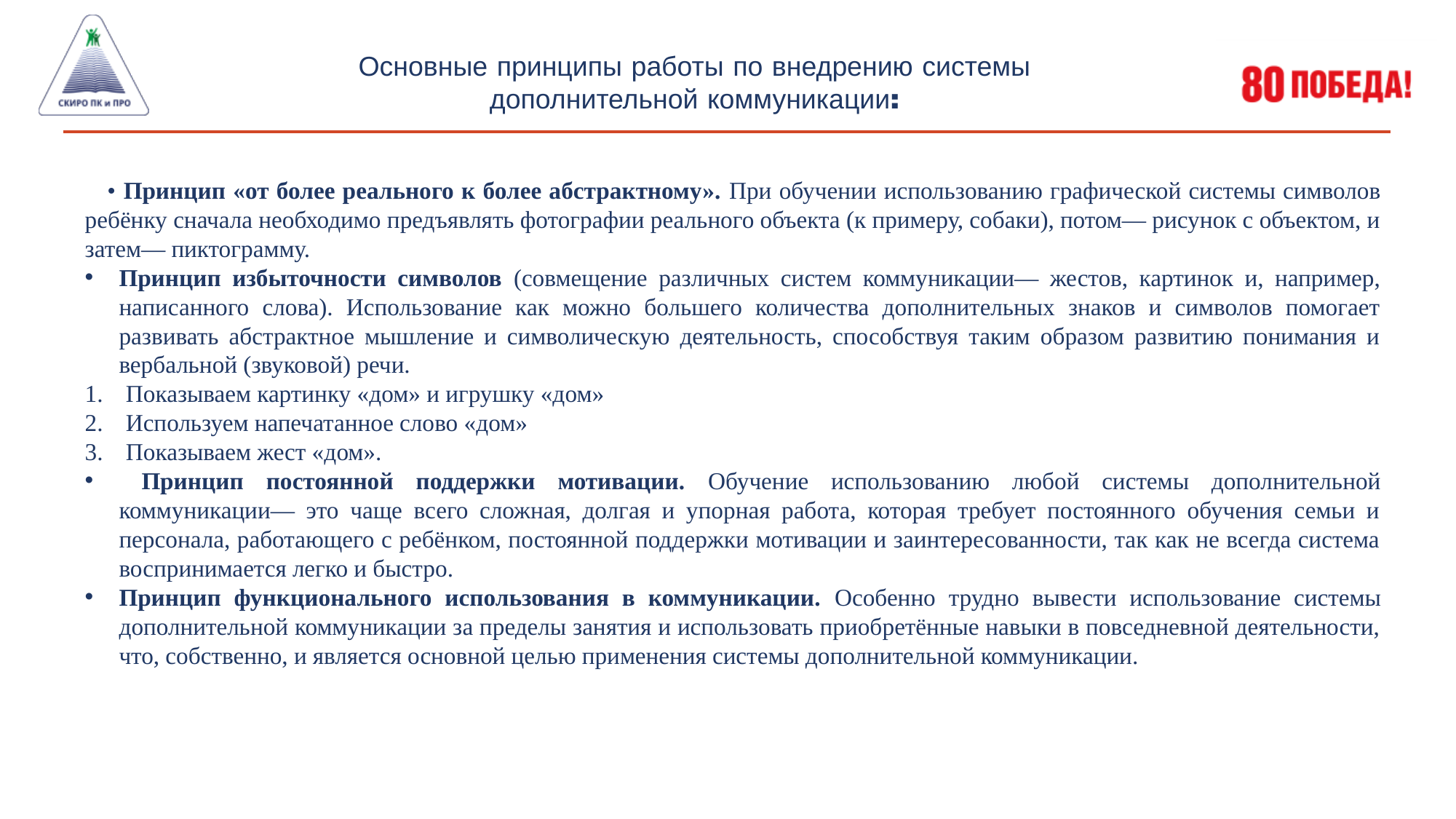

Основные принципы работы по внедрению системы дополнительной коммуникации:
   • Принцип «от более реального к более абстрактному». При обучении использованию графической системы символов ребёнку сначала необходимо предъявлять фотографии реального объекта (к примеру, собаки), потом— рисунок с объектом, и затем— пиктограмму.
Принцип избыточности символов (совмещение различных систем коммуникации— жестов, картинок и, например, написанного слова). Использование как можно большего количества дополнительных знаков и символов помогает развивать абстрактное мышление и символическую деятельность, способствуя таким образом развитию понимания и вербальной (звуковой) речи.
Показываем картинку «дом» и игрушку «дом»
Используем напечатанное слово «дом»
Показываем жест «дом».
 Принцип постоянной поддержки мотивации. Обучение использованию любой системы дополнительной коммуникации— это чаще всего сложная, долгая и упорная работа, которая требует постоянного обучения семьи и персонала, работающего с ребёнком, постоянной поддержки мотивации и заинтересованности, так как не всегда система воспринимается легко и быстро.
Принцип функционального использования в коммуникации. Особенно трудно вывести использование системы дополнительной коммуникации за пределы занятия и использовать приобретённые навыки в повседневной деятельности, что, собственно, и является основной целью применения системы дополнительной коммуникации.